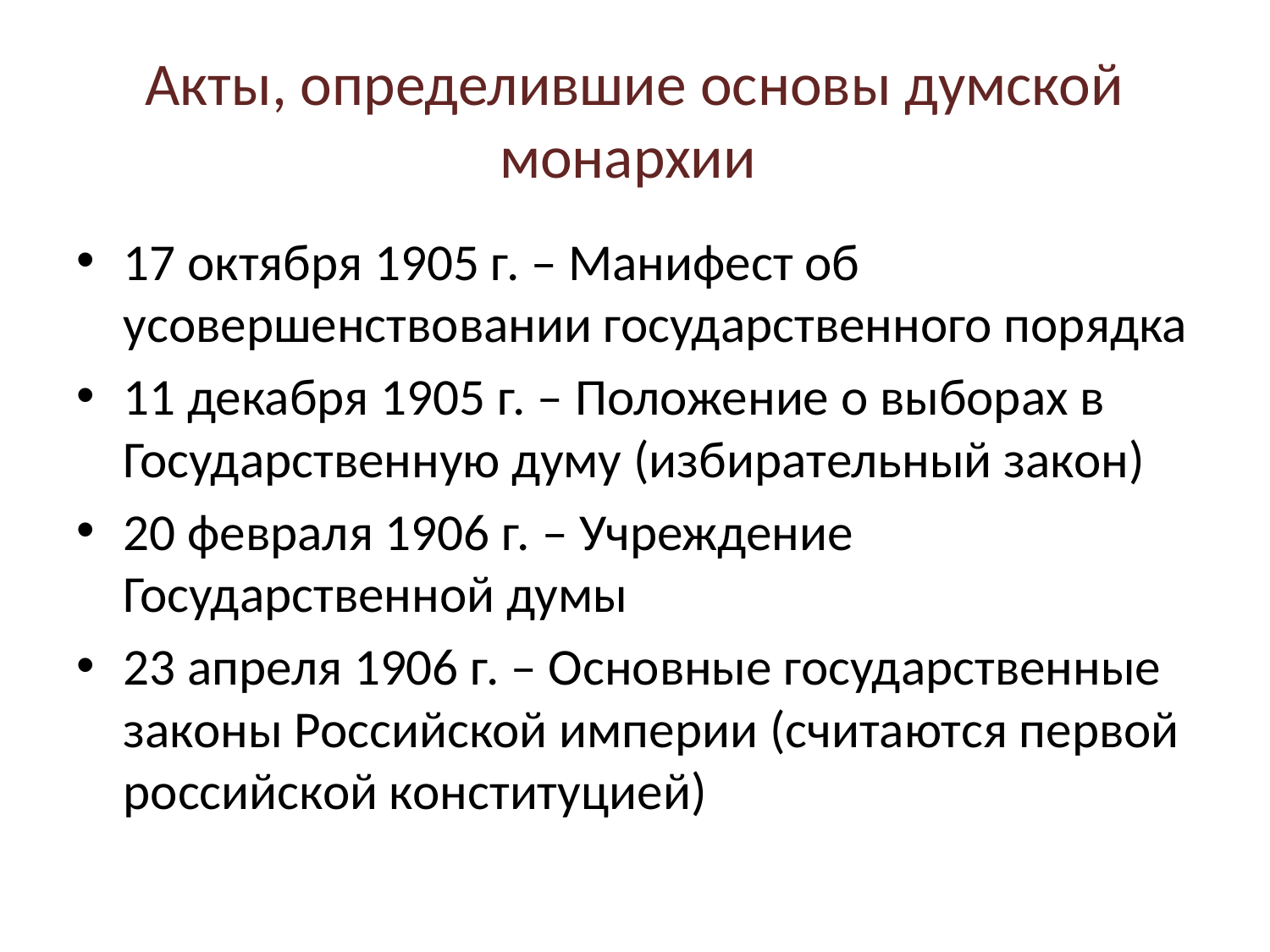

# Акты, определившие основы думской монархии
17 октября 1905 г. – Манифест об усовершенствовании государственного порядка
11 декабря 1905 г. – Положение о выборах в Государственную думу (избирательный закон)
20 февраля 1906 г. – Учреждение Государственной думы
23 апреля 1906 г. – Основные государственные законы Российской империи (считаются первой российской конституцией)